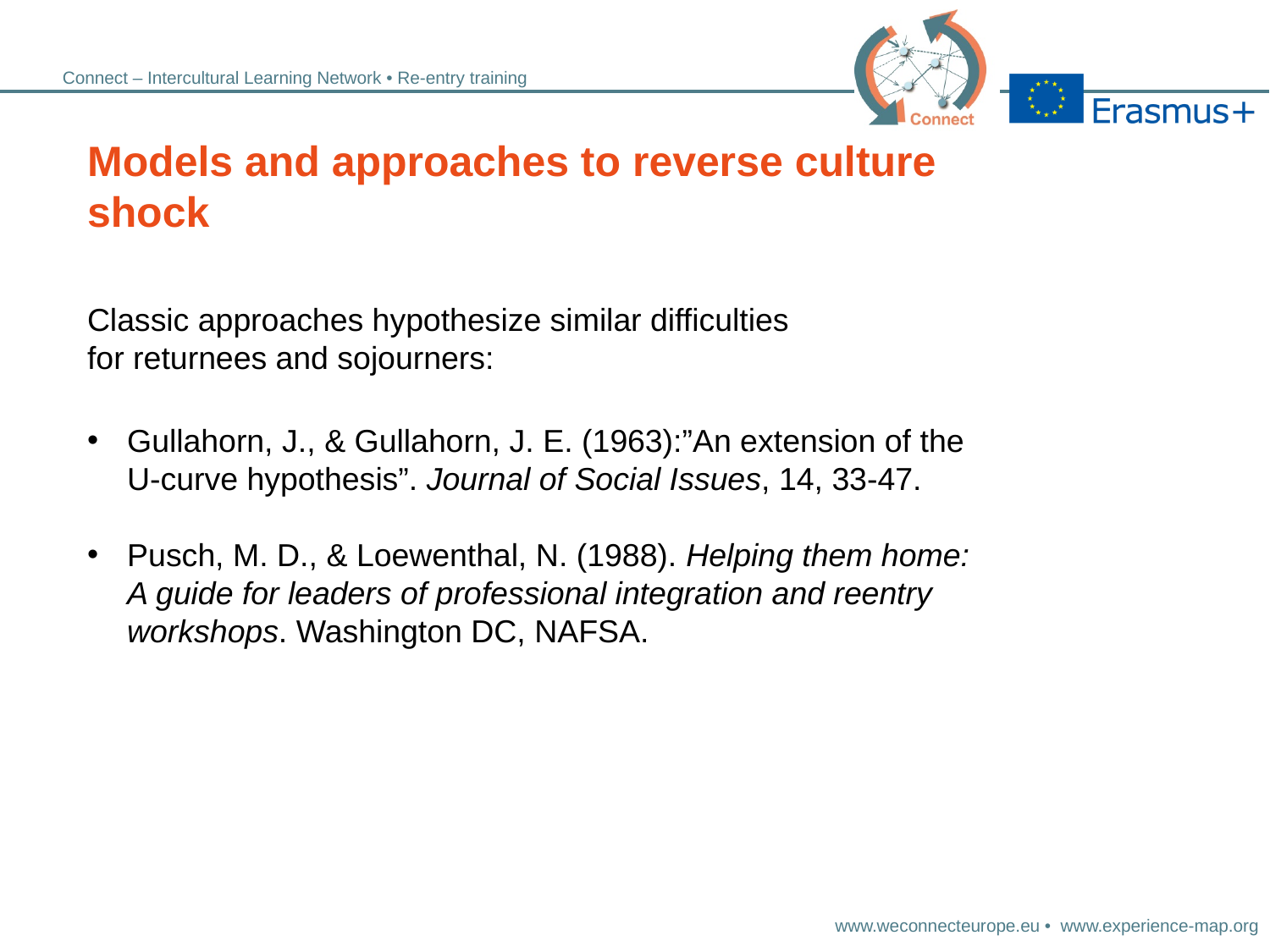

Models and approaches to reverse culture shock
Classic approaches hypothesize similar difficulties for returnees and sojourners:
Gullahorn, J., & Gullahorn, J. E. (1963):”An extension of the U-curve hypothesis”. Journal of Social Issues, 14, 33-47.

Pusch, M. D., & Loewenthal, N. (1988). Helping them home: A guide for leaders of professional integration and reentry workshops. Washington DC, NAFSA.